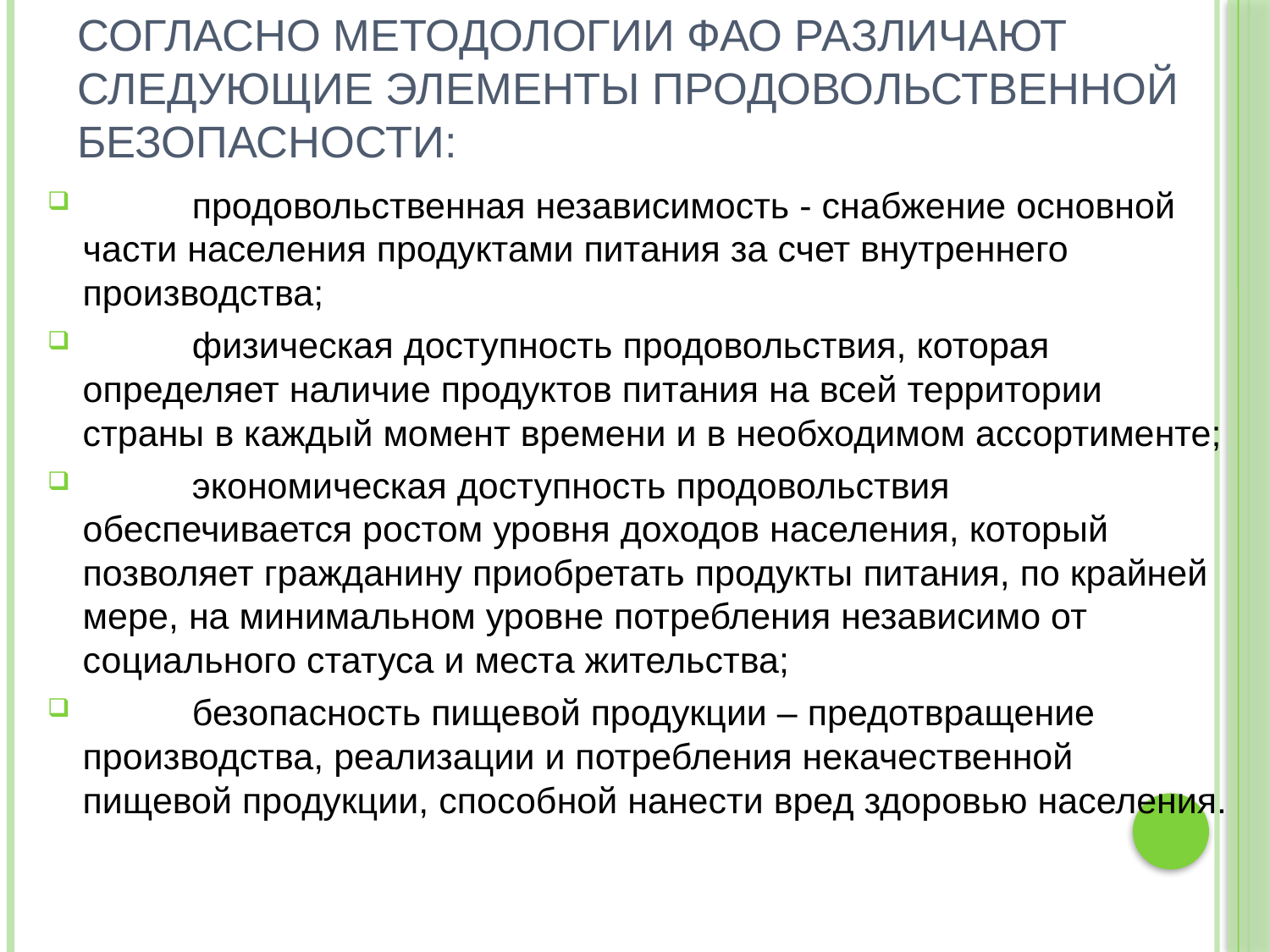

# Согласно методологии ФАО различают следующие элементы продовольственной безопасности:
	продовольственная независимость - снабжение основной части населения продуктами питания за счет внутреннего производства;
	физическая доступность продовольствия, которая определяет наличие продуктов питания на всей территории страны в каждый момент времени и в необходимом ассортименте;
	экономическая доступность продовольствия обеспечивается ростом уровня доходов населения, который позволяет гражданину приобретать продукты питания, по крайней мере, на минимальном уровне потребления независимо от социального статуса и места жительства;
	безопасность пищевой продукции – предотвращение производства, реализации и потребления некачественной пищевой продукции, способной нанести вред здоровью населения.